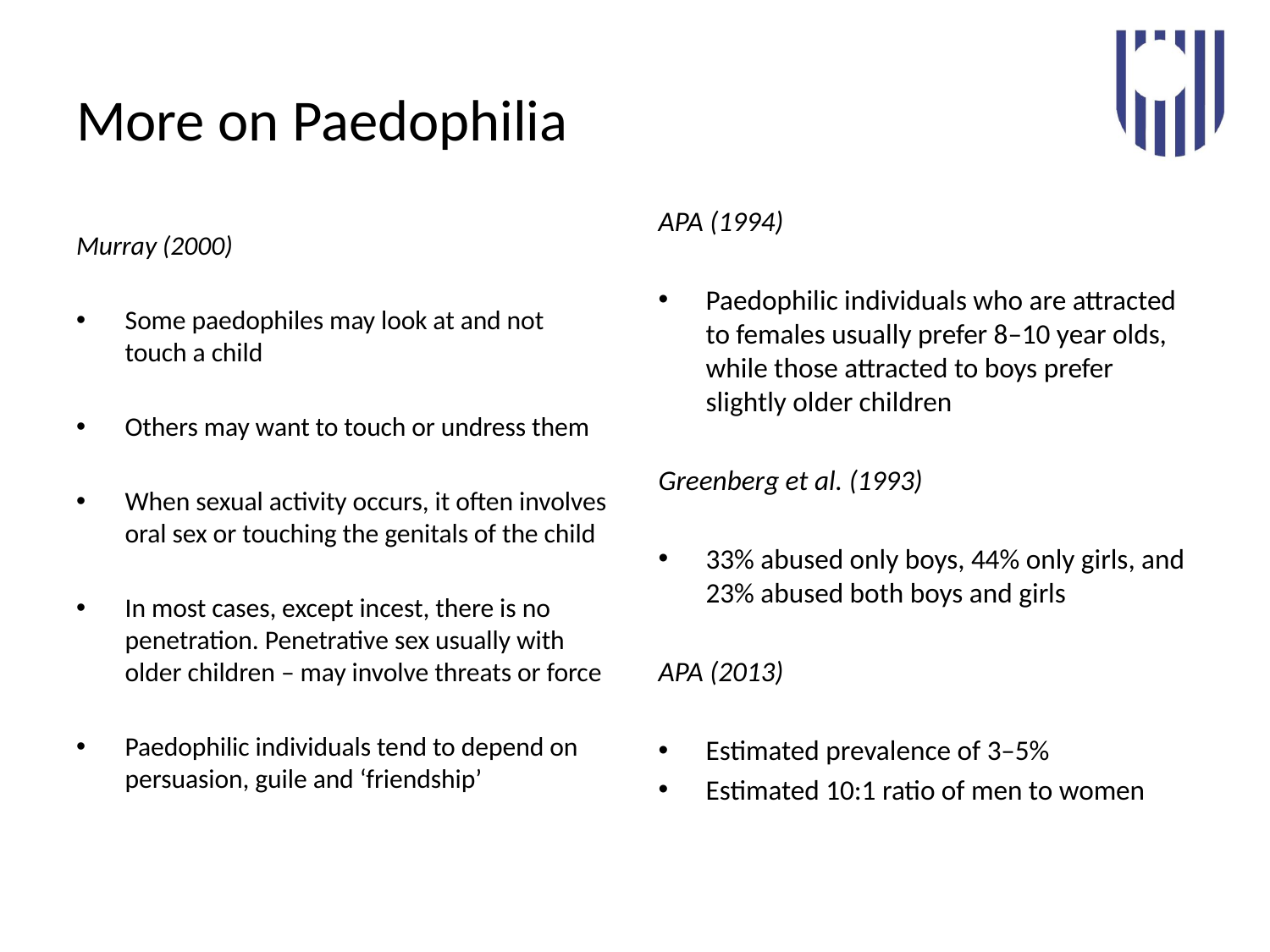

# More on Paedophilia
APA (1994)

Paedophilic individuals who are attracted to females usually prefer 8–10 year olds, while those attracted to boys prefer slightly older children

Greenberg et al. (1993)

33% abused only boys, 44% only girls, and 23% abused both boys and girls

APA (2013)

Estimated prevalence of 3–5%
Estimated 10:1 ratio of men to women
Murray (2000)

Some paedophiles may look at and not touch a child

Others may want to touch or undress them

When sexual activity occurs, it often involves oral sex or touching the genitals of the child

In most cases, except incest, there is no penetration. Penetrative sex usually with older children – may involve threats or force

Paedophilic individuals tend to depend on persuasion, guile and ‘friendship’